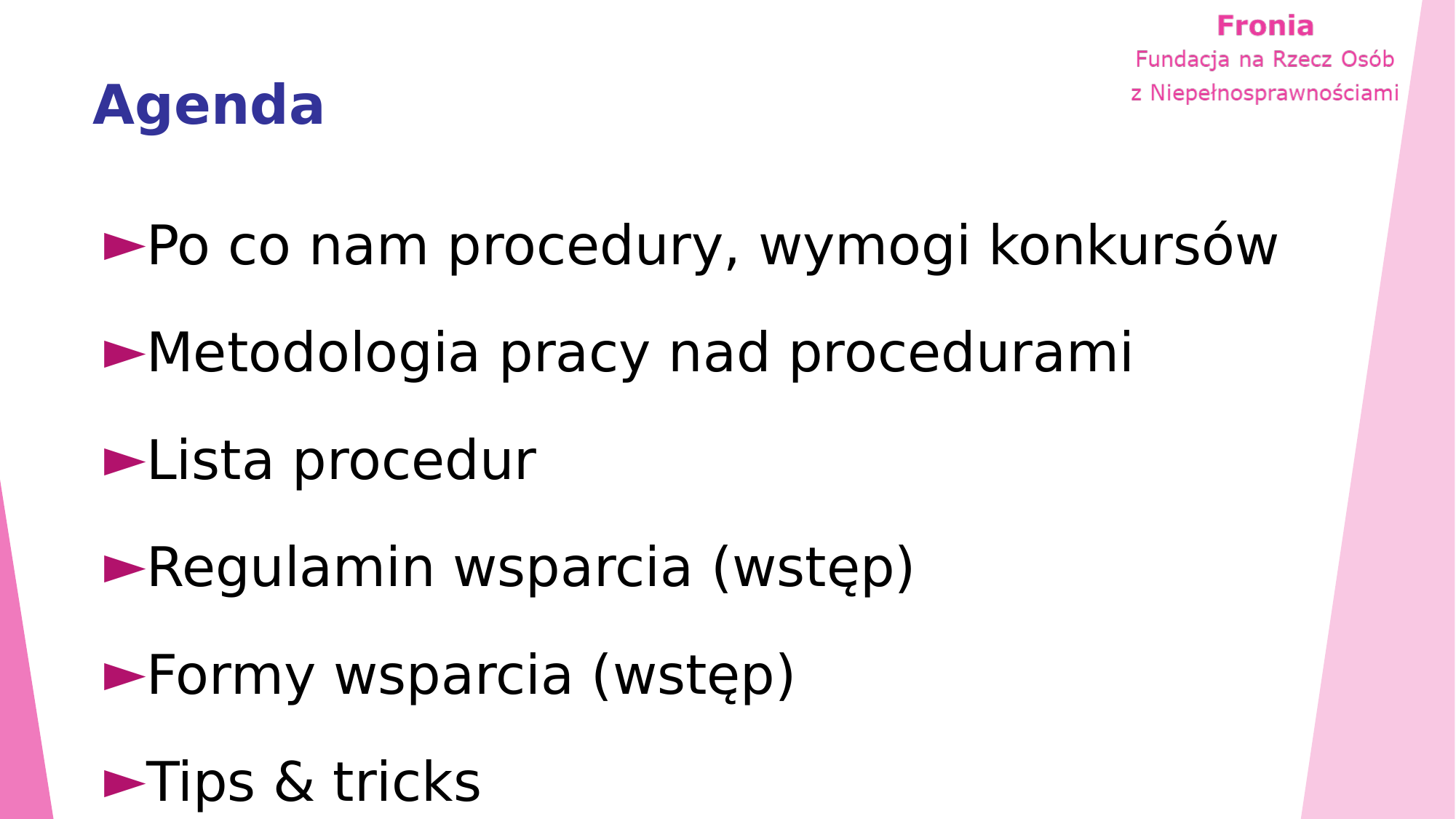

# Agenda
Po co nam procedury, wymogi konkursów
Metodologia pracy nad procedurami
Lista procedur
Regulamin wsparcia (wstęp)
Formy wsparcia (wstęp)
Tips & tricks